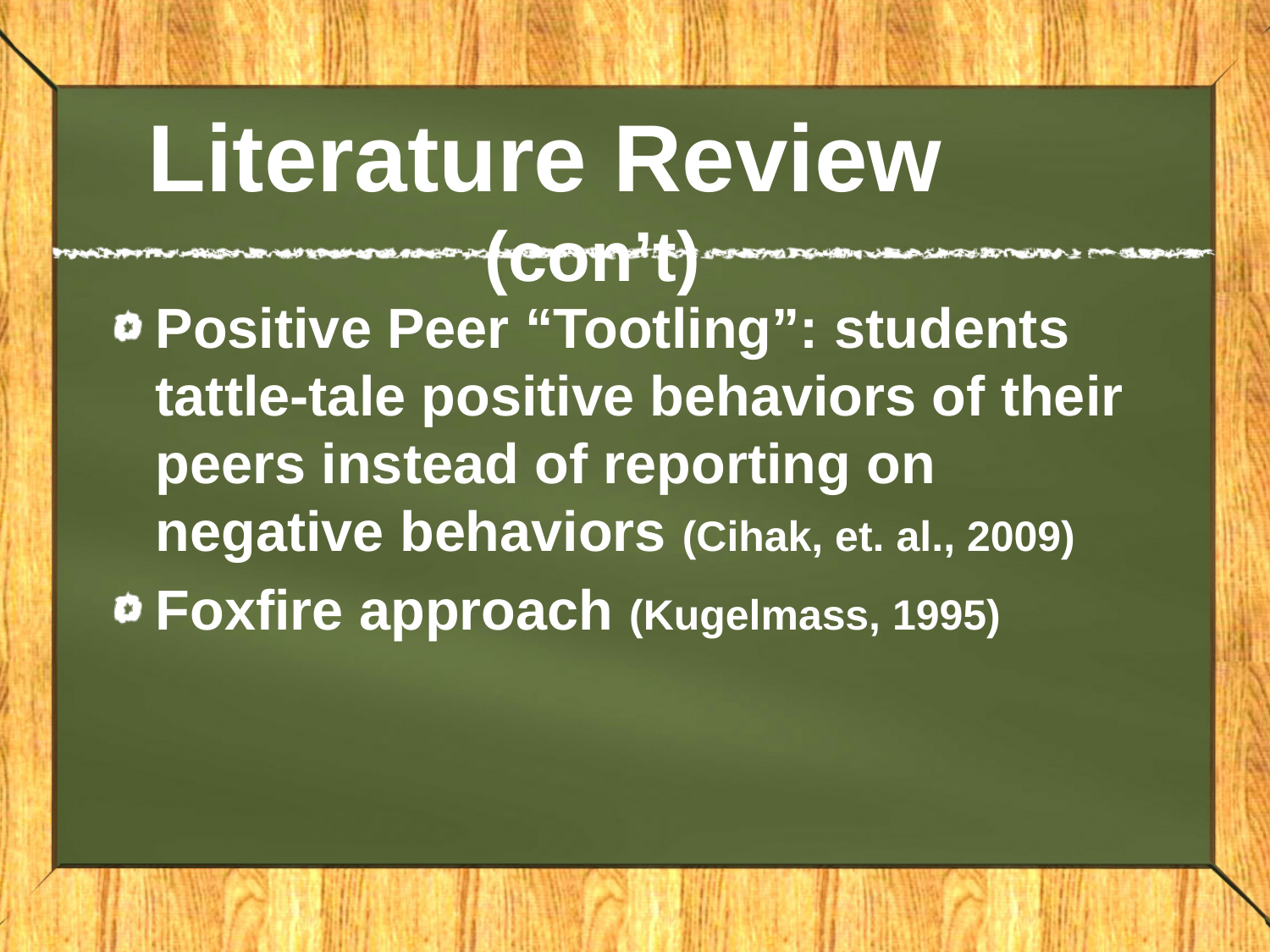

# Literature Review	(con’t)
Positive Peer “Tootling”: students tattle-tale positive behaviors of their peers instead of reporting on negative behaviors (Cihak, et. al., 2009)
Foxfire approach (Kugelmass, 1995)